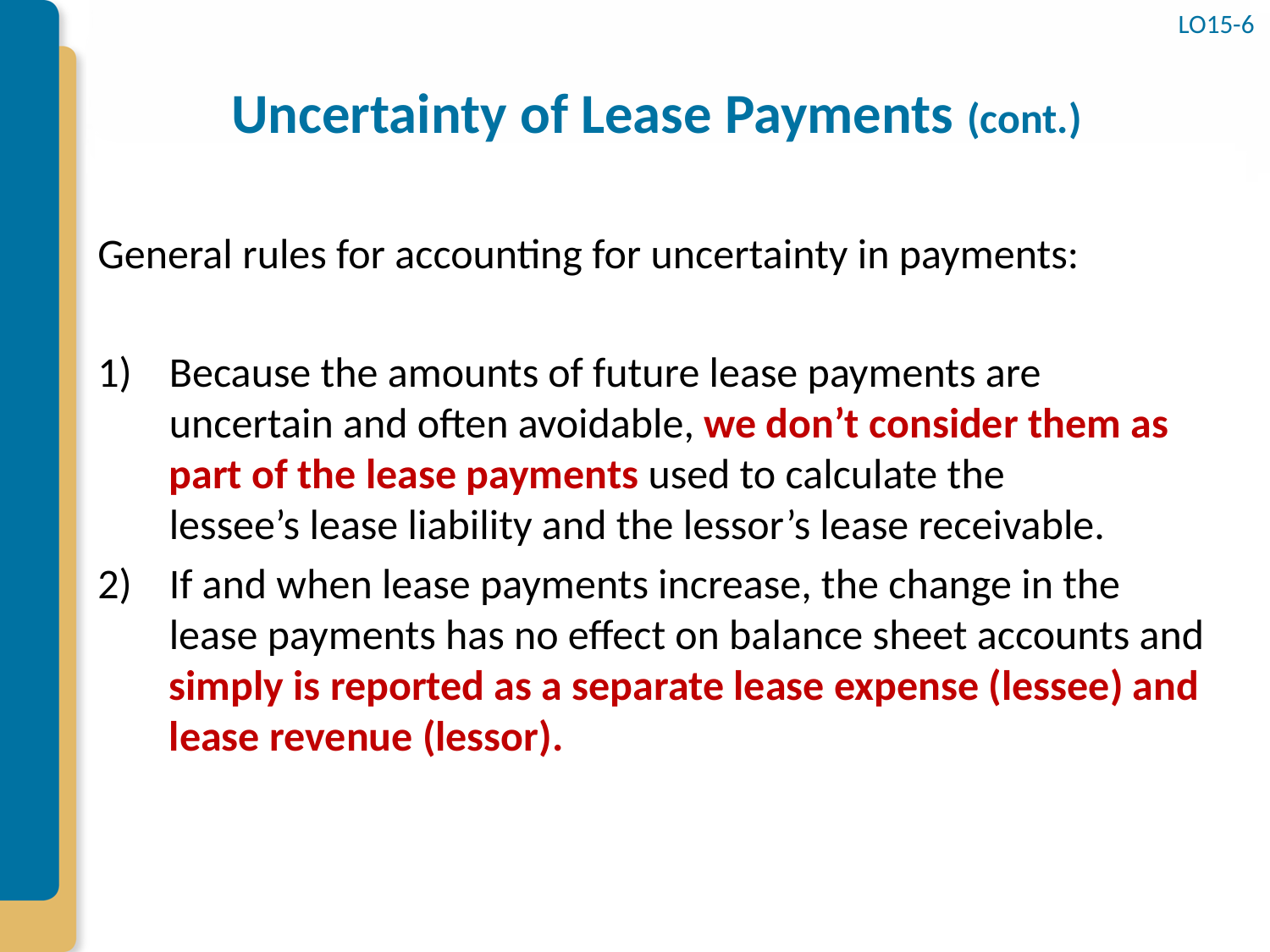

LO15-6
# Uncertainty of Lease Payments (cont.)
General rules for accounting for uncertainty in payments:

Because the amounts of future lease payments are uncertain and often avoidable, we don’t consider them as part of the lease payments used to calculate the lessee’s lease liability and the lessor’s lease receivable.
If and when lease payments increase, the change in the lease payments has no effect on balance sheet accounts and simply is reported as a separate lease expense (lessee) and lease revenue (lessor).